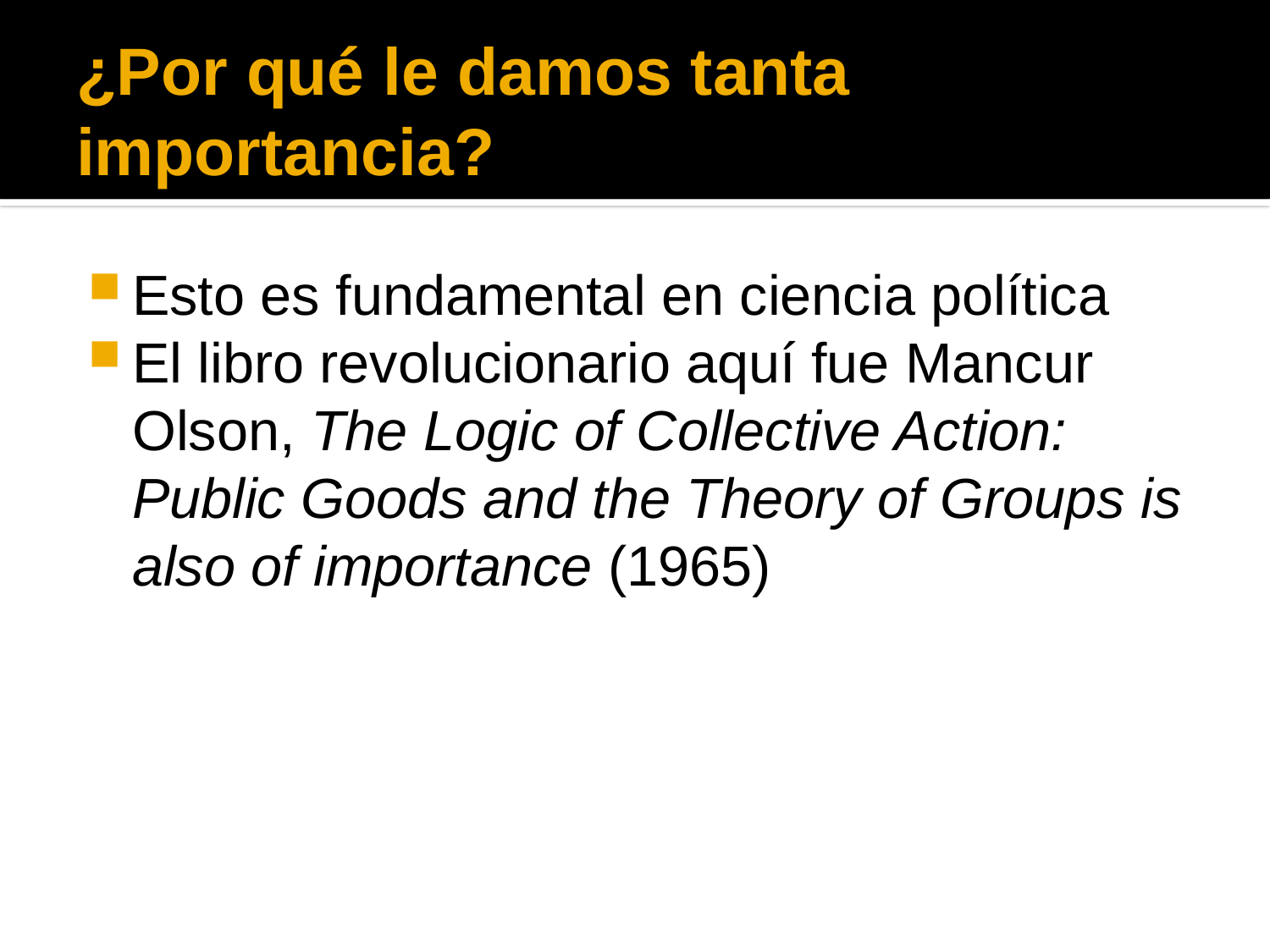

# ¿Por qué le damos tanta importancia?
Esto es fundamental en ciencia política
El libro revolucionario aquí fue Mancur Olson, The Logic of Collective Action: Public Goods and the Theory of Groups is also of importance (1965)